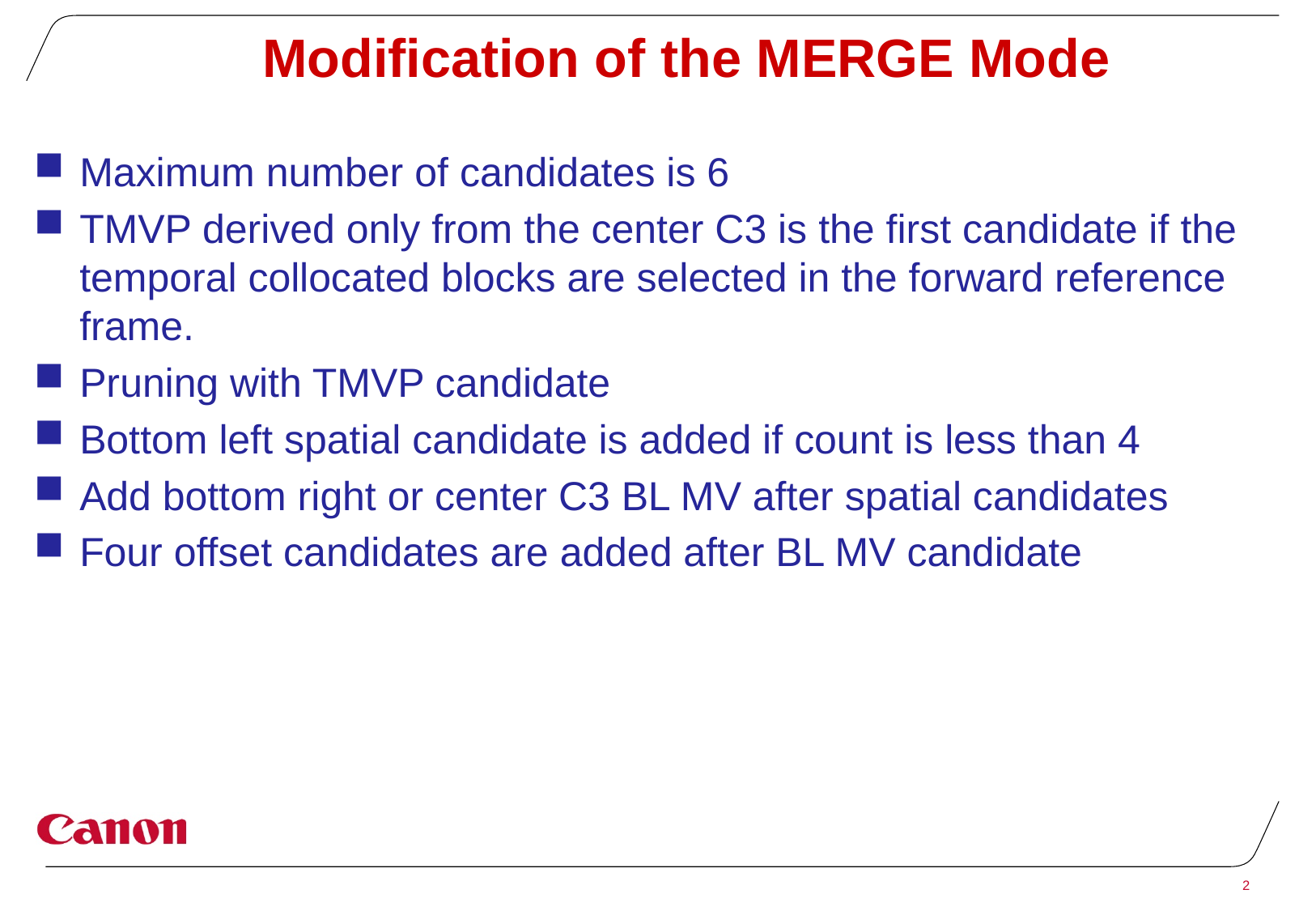

# Modification of the MERGE Mode
Maximum number of candidates is 6
TMVP derived only from the center C3 is the first candidate if the temporal collocated blocks are selected in the forward reference frame.
Pruning with TMVP candidate
Bottom left spatial candidate is added if count is less than 4
Add bottom right or center C3 BL MV after spatial candidates
Four offset candidates are added after BL MV candidate

2